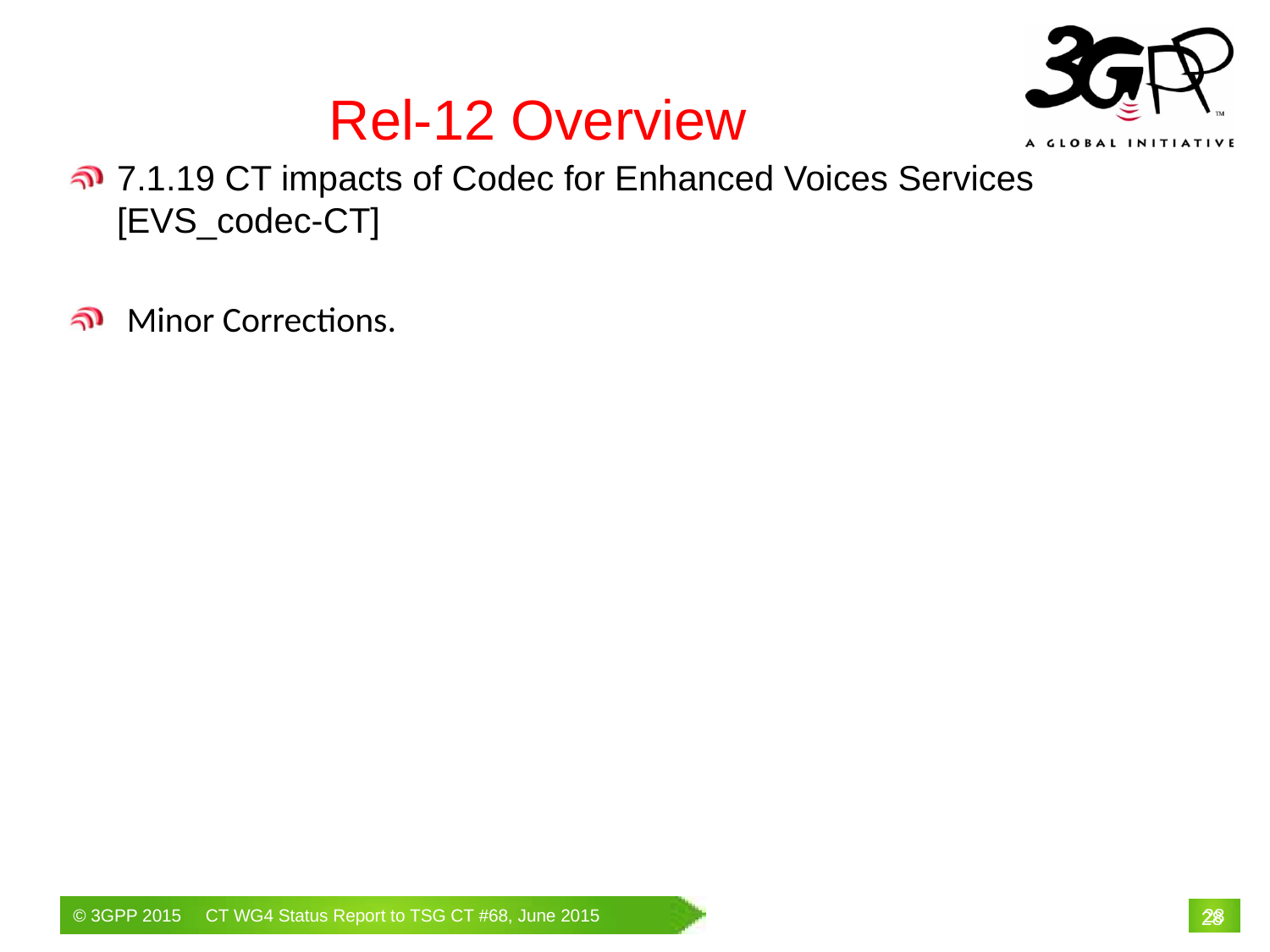

# Rel-12 Overview
7.1.19 CT impacts of Codec for Enhanced Voices Services [EVS_codec-CT]

 Minor Corrections.

28